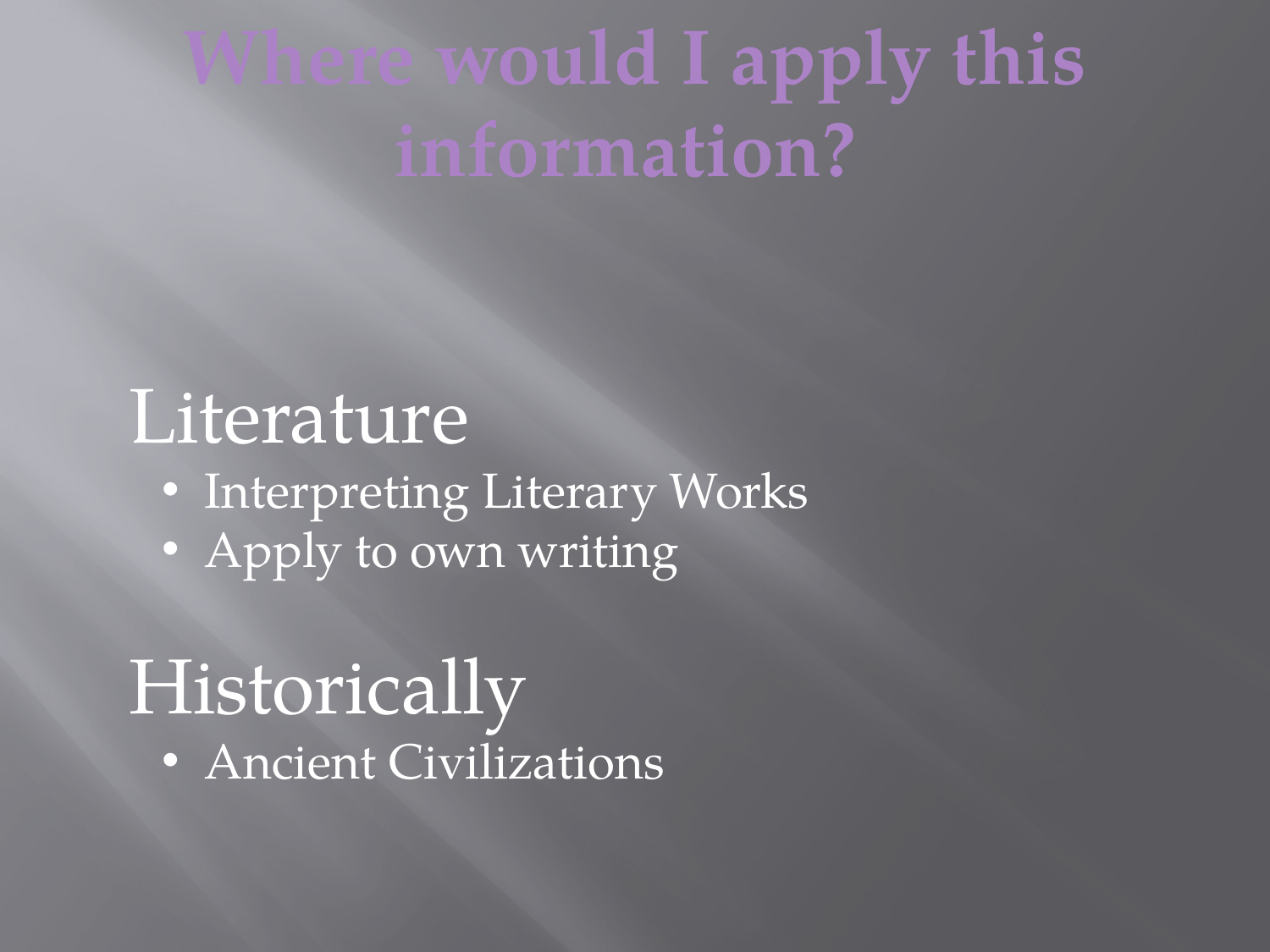

Where would I apply this information?
Literature
 Interpreting Literary Works
 Apply to own writing

Historically
 Ancient Civilizations